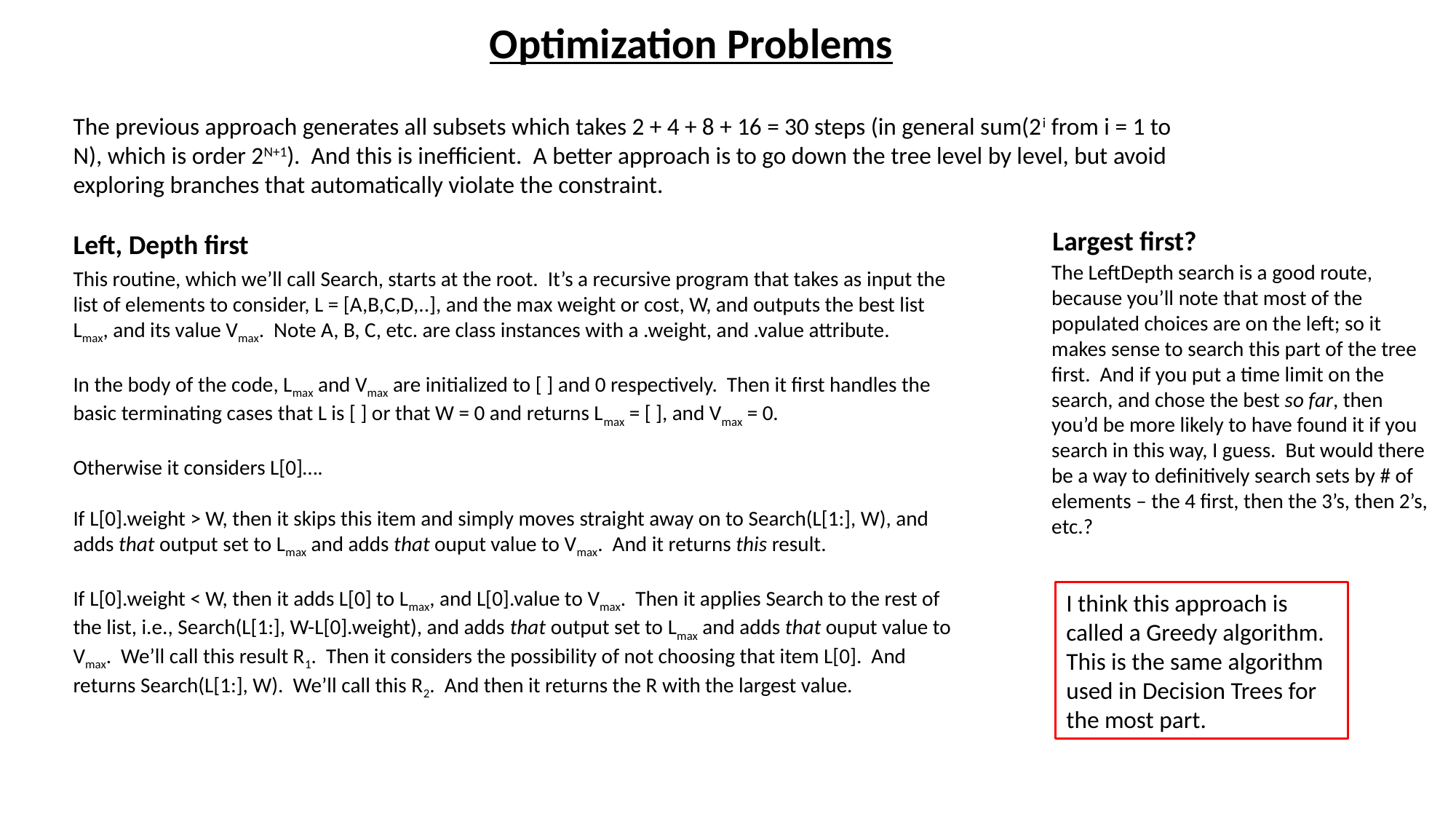

Optimization Problems
The previous approach generates all subsets which takes 2 + 4 + 8 + 16 = 30 steps (in general sum(2i from i = 1 to N), which is order 2N+1).  And this is inefficient.  A better approach is to go down the tree level by level, but avoid exploring branches that automatically violate the constraint.
Largest first?
Left, Depth first
The LeftDepth search is a good route, because you’ll note that most of the populated choices are on the left; so it makes sense to search this part of the tree first.  And if you put a time limit on the search, and chose the best so far, then you’d be more likely to have found it if you search in this way, I guess.  But would there be a way to definitively search sets by # of elements – the 4 first, then the 3’s, then 2’s, etc.?
This routine, which we’ll call Search, starts at the root.  It’s a recursive program that takes as input the list of elements to consider, L = [A,B,C,D,..], and the max weight or cost, W, and outputs the best list Lmax, and its value Vmax.  Note A, B, C, etc. are class instances with a .weight, and .value attribute.

In the body of the code, Lmax and Vmax are initialized to [ ] and 0 respectively.  Then it first handles the basic terminating cases that L is [ ] or that W = 0 and returns Lmax = [ ], and Vmax = 0.

Otherwise it considers L[0]….

If L[0].weight > W, then it skips this item and simply moves straight away on to Search(L[1:], W), and adds that output set to Lmax and adds that ouput value to Vmax.  And it returns this result.

If L[0].weight < W, then it adds L[0] to Lmax, and L[0].value to Vmax.  Then it applies Search to the rest of the list, i.e., Search(L[1:], W-L[0].weight), and adds that output set to Lmax and adds that ouput value to Vmax.  We’ll call this result R1.  Then it considers the possibility of not choosing that item L[0].  And returns Search(L[1:], W).  We’ll call this R2.  And then it returns the R with the largest value.
I think this approach is called a Greedy algorithm.  This is the same algorithm used in Decision Trees for the most part.